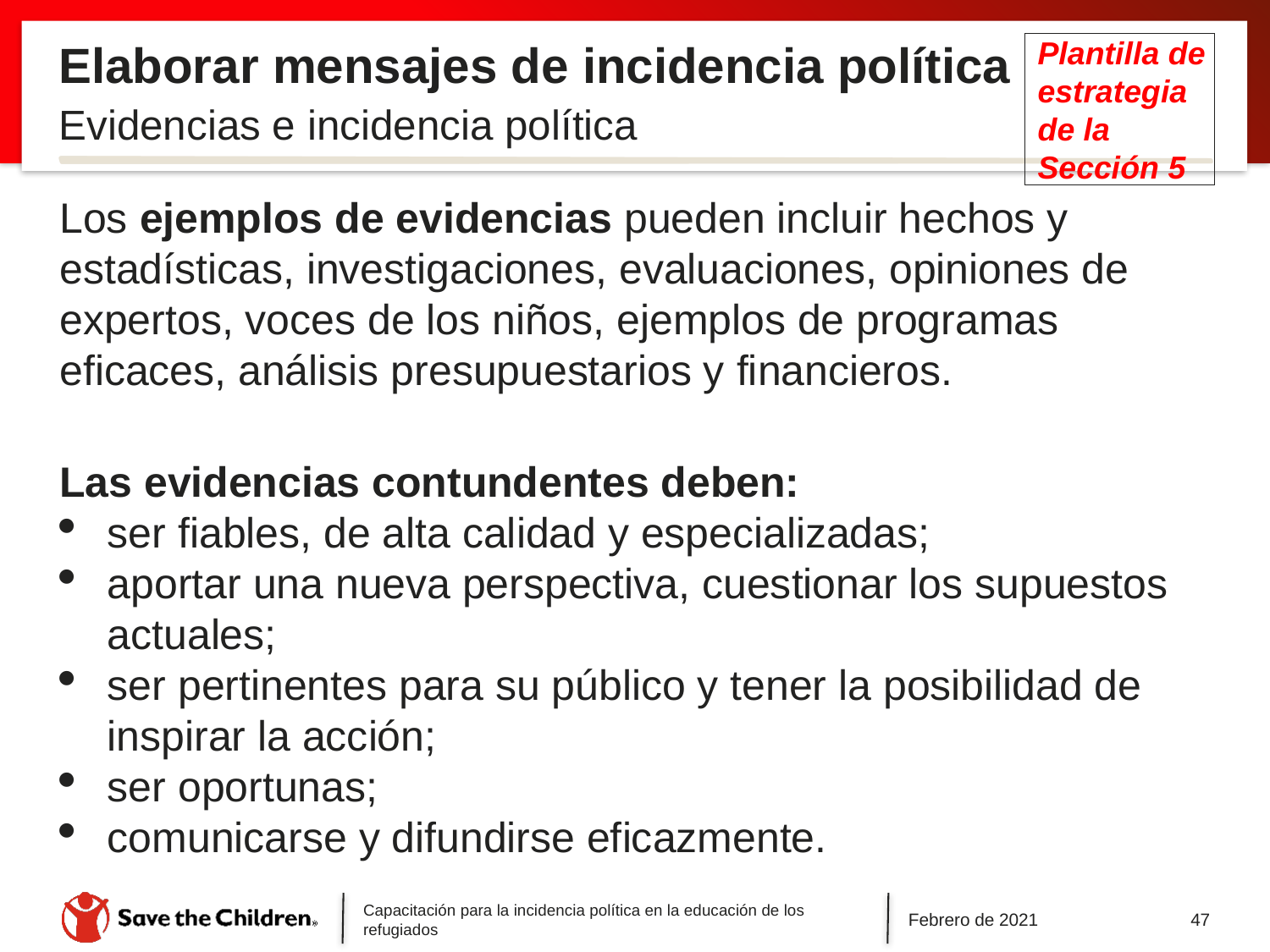

# Elaborar mensajes de incidencia política
Plantilla de estrategia de la Sección 5
Evidencias e incidencia política
Los ejemplos de evidencias pueden incluir hechos y estadísticas, investigaciones, evaluaciones, opiniones de expertos, voces de los niños, ejemplos de programas eficaces, análisis presupuestarios y financieros.

Las evidencias contundentes deben:
ser fiables, de alta calidad y especializadas;
aportar una nueva perspectiva, cuestionar los supuestos actuales;
ser pertinentes para su público y tener la posibilidad de inspirar la acción;
ser oportunas;
comunicarse y difundirse eficazmente.
Capacitación para la incidencia política en la educación de los refugiados
Febrero de 2021
47